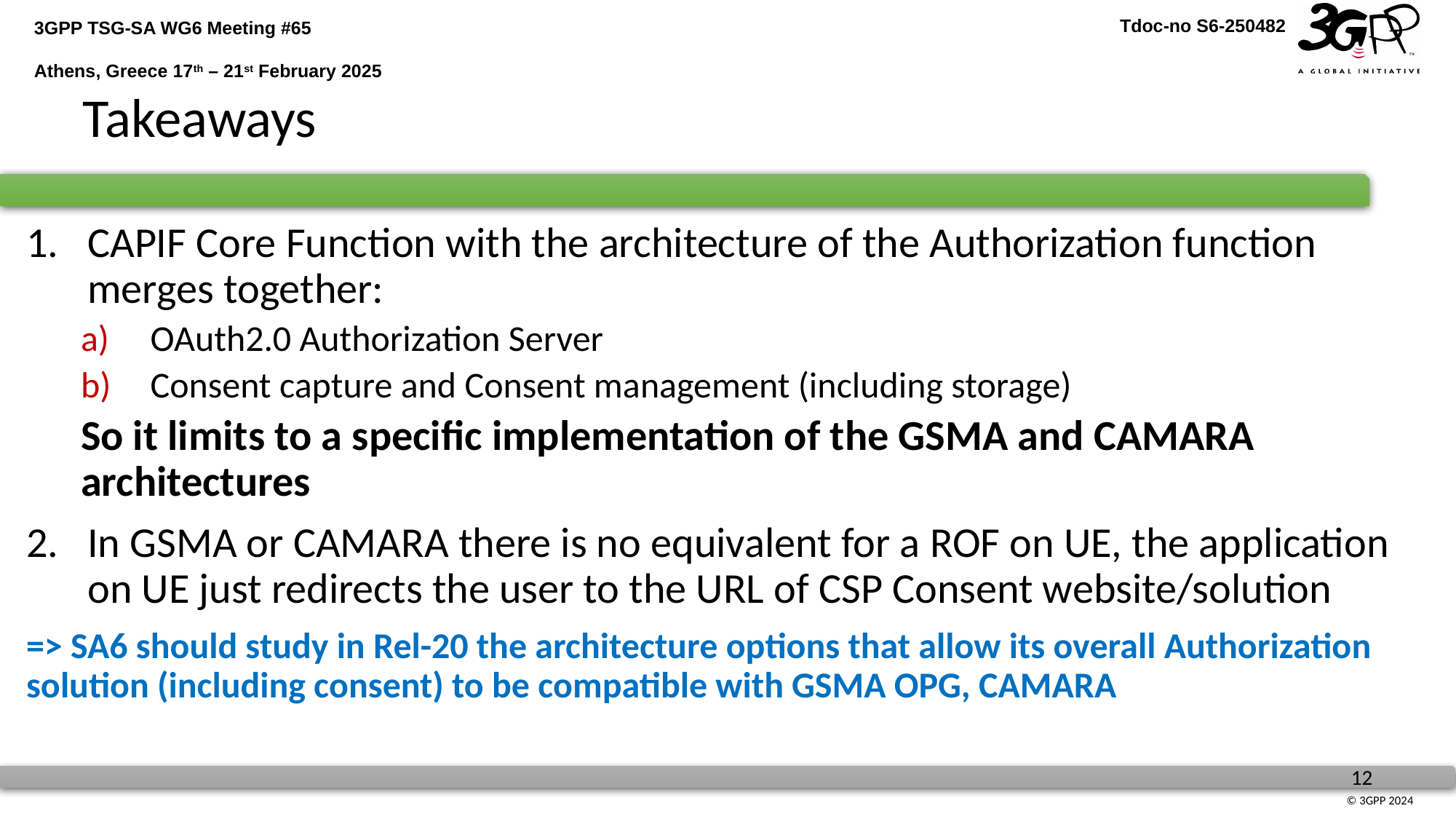

# Takeaways
CAPIF Core Function with the architecture of the Authorization function merges together:
 OAuth2.0 Authorization Server
 Consent capture and Consent management (including storage)
So it limits to a specific implementation of the GSMA and CAMARA architectures
In GSMA or CAMARA there is no equivalent for a ROF on UE, the application on UE just redirects the user to the URL of CSP Consent website/solution
=> SA6 should study in Rel-20 the architecture options that allow its overall Authorization solution (including consent) to be compatible with GSMA OPG, CAMARA